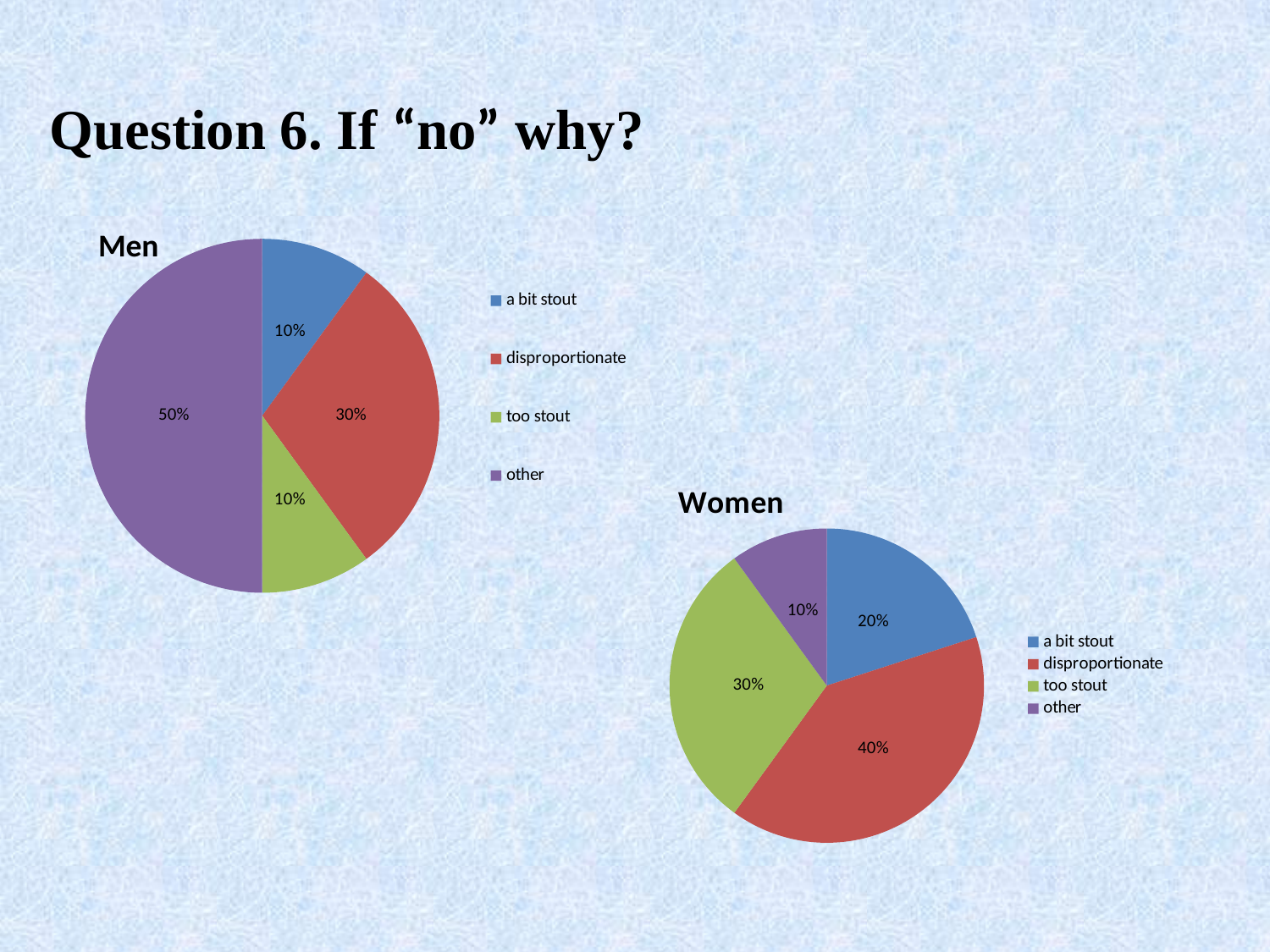

Question 6. If “no” why?

### Chart:

| Category | Men |
|---|---|
| a bit stout | 0.1 |
| disproportionate | 0.30000000000000016 |
| too stout | 0.1 |
| other | 0.5 |

### Chart: Women

| Category | Столбец1 |
|---|---|
| a bit stout  | 0.2 |
| disproportionate | 0.4 |
| too stout | 0.30000000000000016 |
| other | 0.1 |